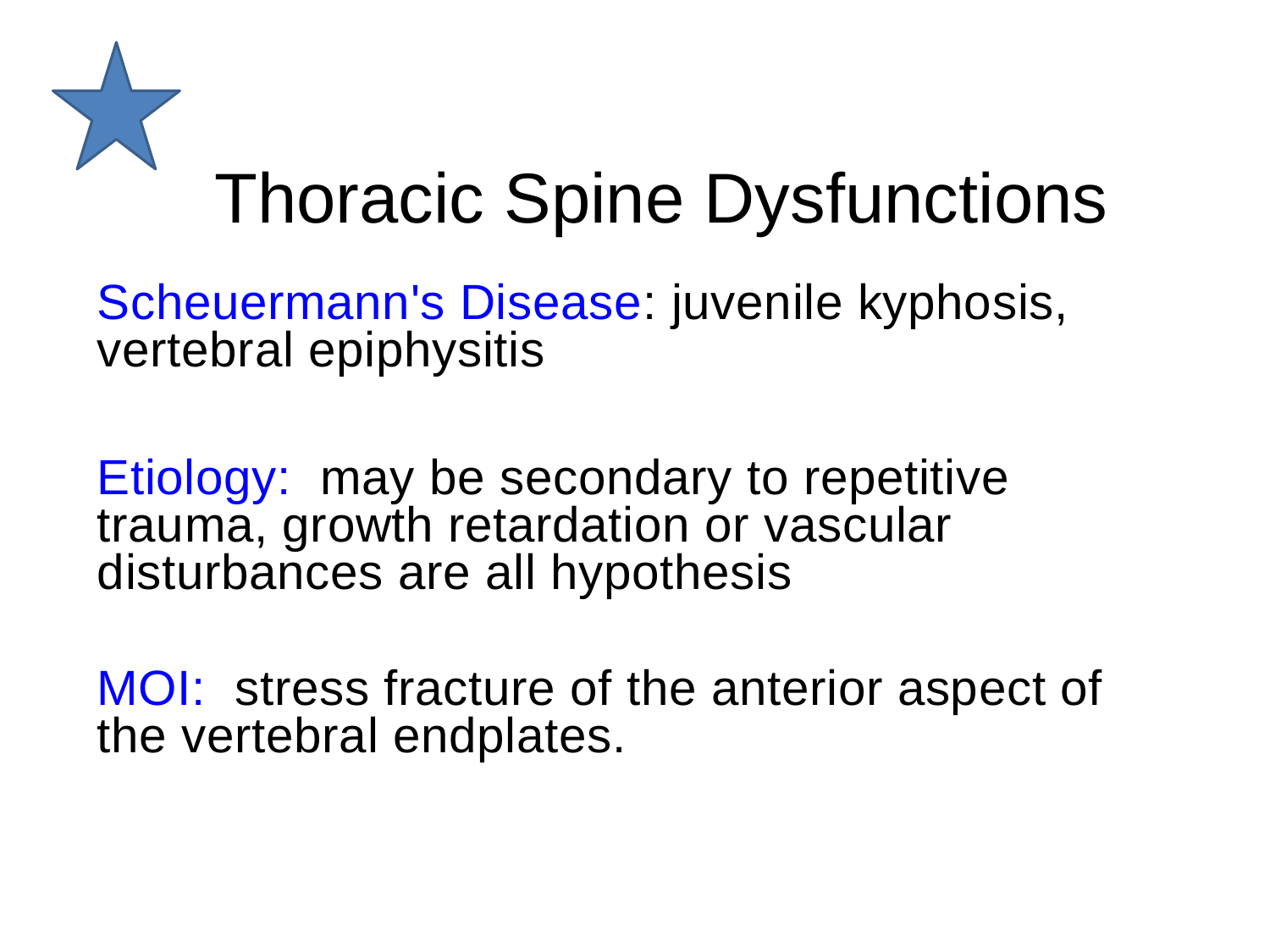

# Thoracic Spine Dysfunctions
Scheuermann's Disease: juvenile kyphosis, vertebral epiphysitis
Etiology:  may be secondary to repetitive trauma, growth retardation or vascular disturbances are all hypothesis
MOI:  stress fracture of the anterior aspect of the vertebral endplates.